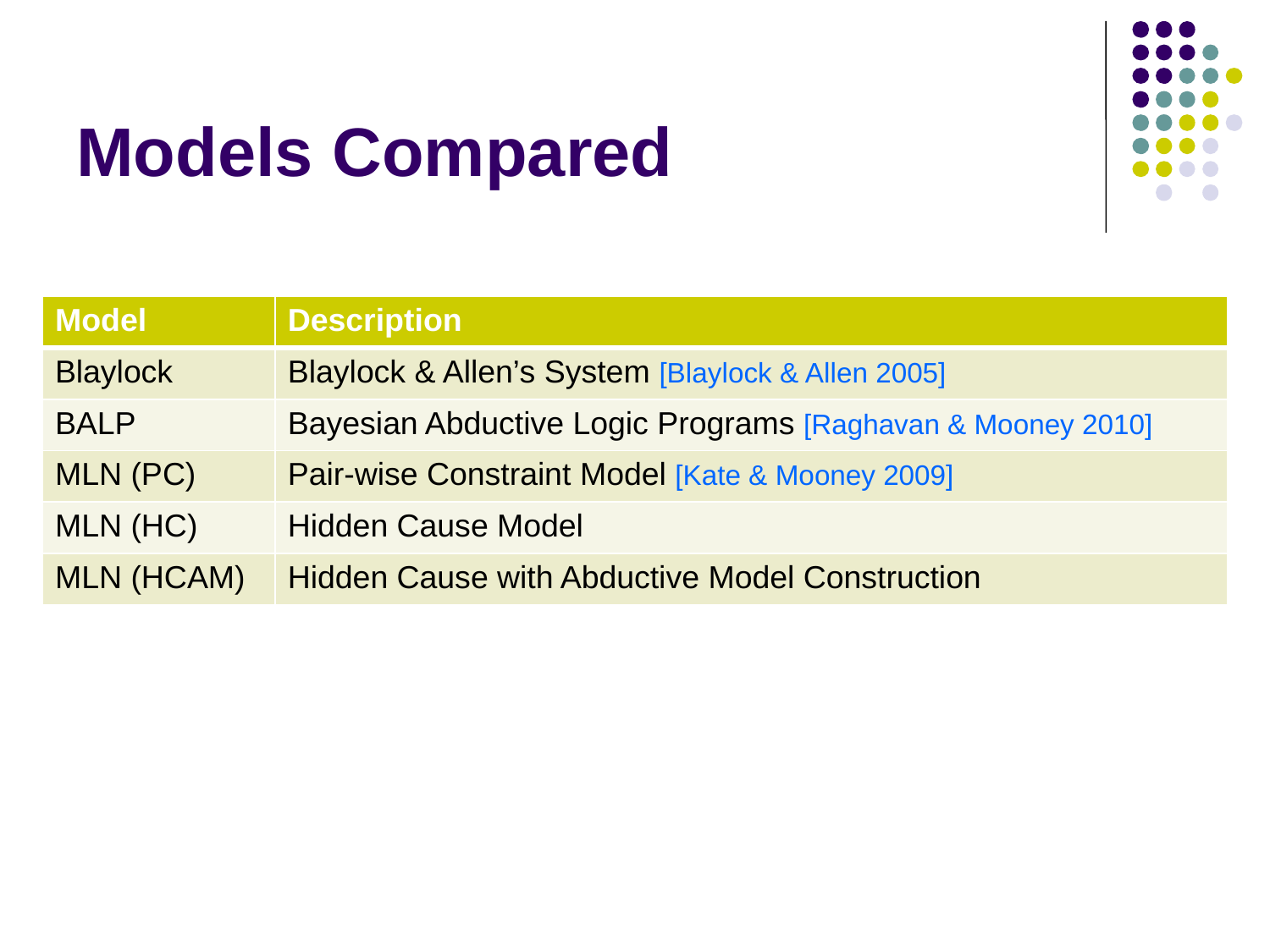

# Models Compared
| Model | Description |
| --- | --- |
| Blaylock | Blaylock & Allen’s System [Blaylock & Allen 2005] |
| BALP | Bayesian Abductive Logic Programs [Raghavan & Mooney 2010] |
| MLN (PC) | Pair-wise Constraint Model [Kate & Mooney 2009] |
| MLN (HC) | Hidden Cause Model |
| MLN (HCAM) | Hidden Cause with Abductive Model Construction |